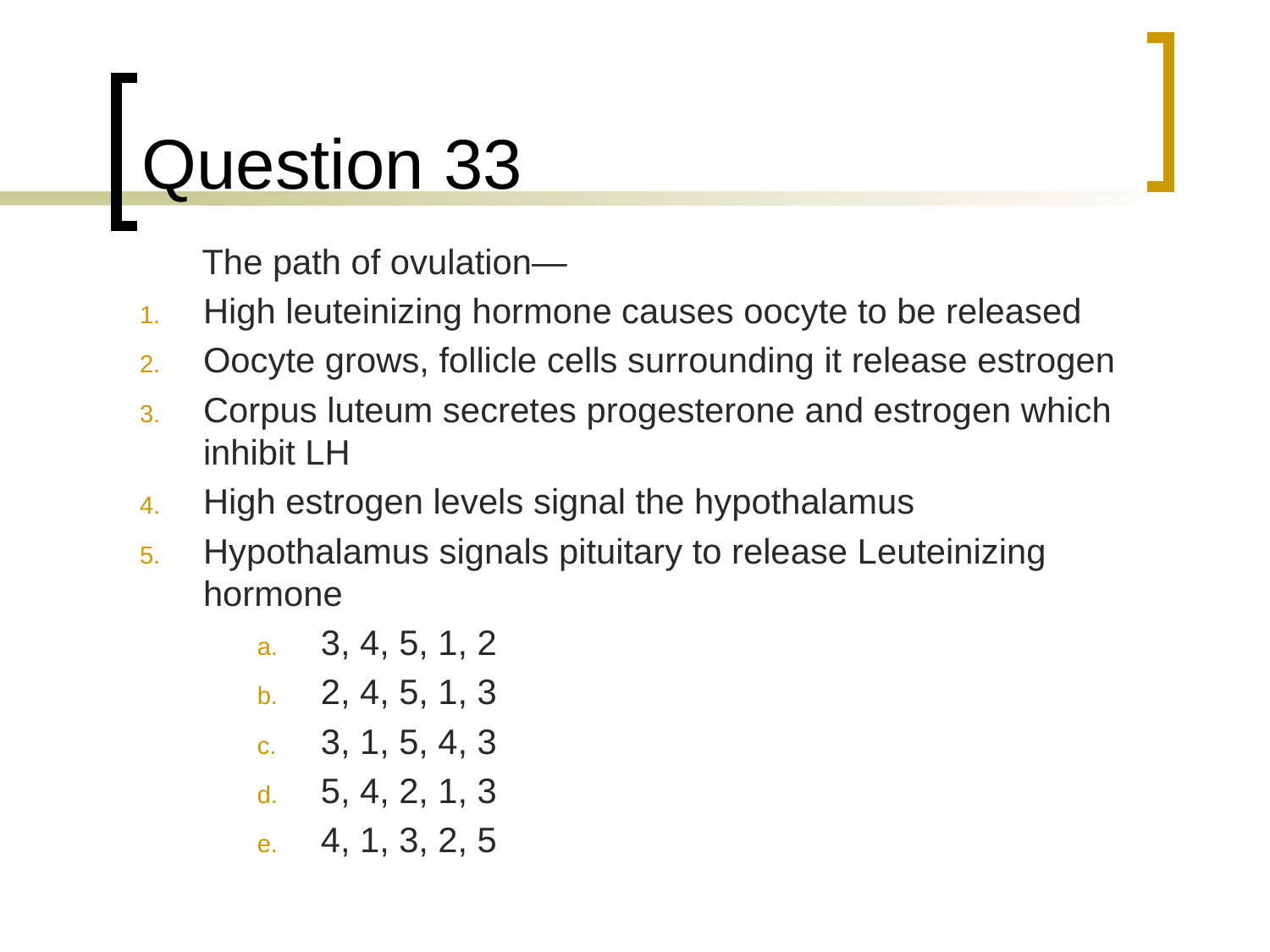

# Question 33
	The path of ovulation—
High leuteinizing hormone causes oocyte to be released
Oocyte grows, follicle cells surrounding it release estrogen
Corpus luteum secretes progesterone and estrogen which inhibit LH
High estrogen levels signal the hypothalamus
Hypothalamus signals pituitary to release Leuteinizing hormone
3, 4, 5, 1, 2
2, 4, 5, 1, 3
3, 1, 5, 4, 3
5, 4, 2, 1, 3
4, 1, 3, 2, 5